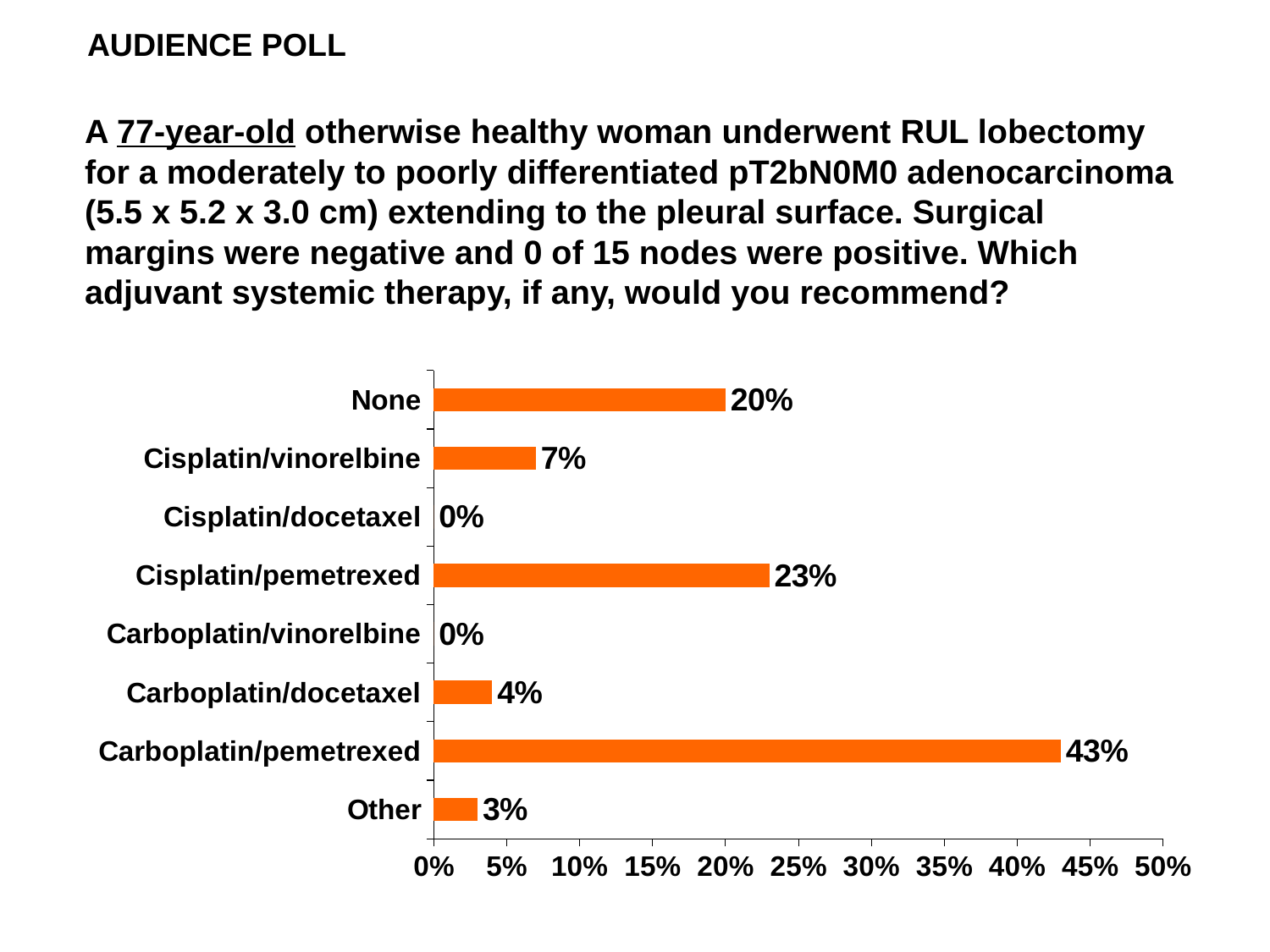

AUDIENCE POLL
A 77-year-old otherwise healthy woman underwent RUL lobectomy for a moderately to poorly differentiated pT2bN0M0 adenocarcinoma (5.5 x 5.2 x 3.0 cm) extending to the pleural surface. Surgical margins were negative and 0 of 15 nodes were positive. Which adjuvant systemic therapy, if any, would you recommend?

### Chart

| Category | Series 1 |
|---|---|
| Other | 0.03 |
| Carboplatin/pemetrexed | 0.43 |
| Carboplatin/docetaxel | 0.04 |
| Carboplatin/vinorelbine | 0.0 |
| Cisplatin/pemetrexed | 0.23 |
| Cisplatin/docetaxel | 0.0 |
| Cisplatin/vinorelbine | 0.07 |
| None | 0.2 |